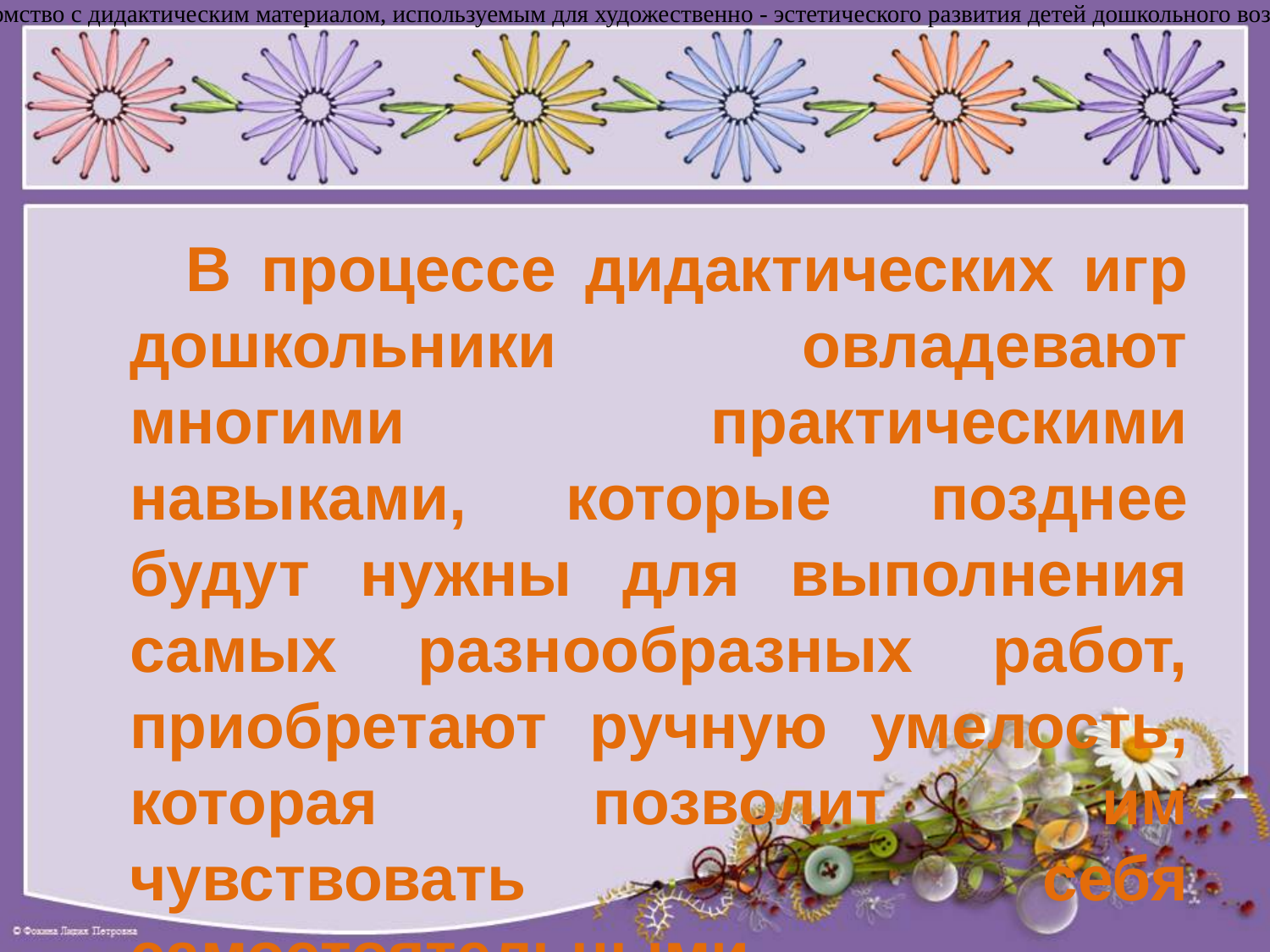

Знакомство с дидактическим материалом, используемым для художественно - эстетического развития детей дошкольного возраста.

#
    В процессе дидактических игр дошкольники овладевают многими практическими навыками, которые позднее будут нужны для выполнения самых  разнообразных  работ, приобретают ручную умелость, которая позволит им чувствовать себя самостоятельными.